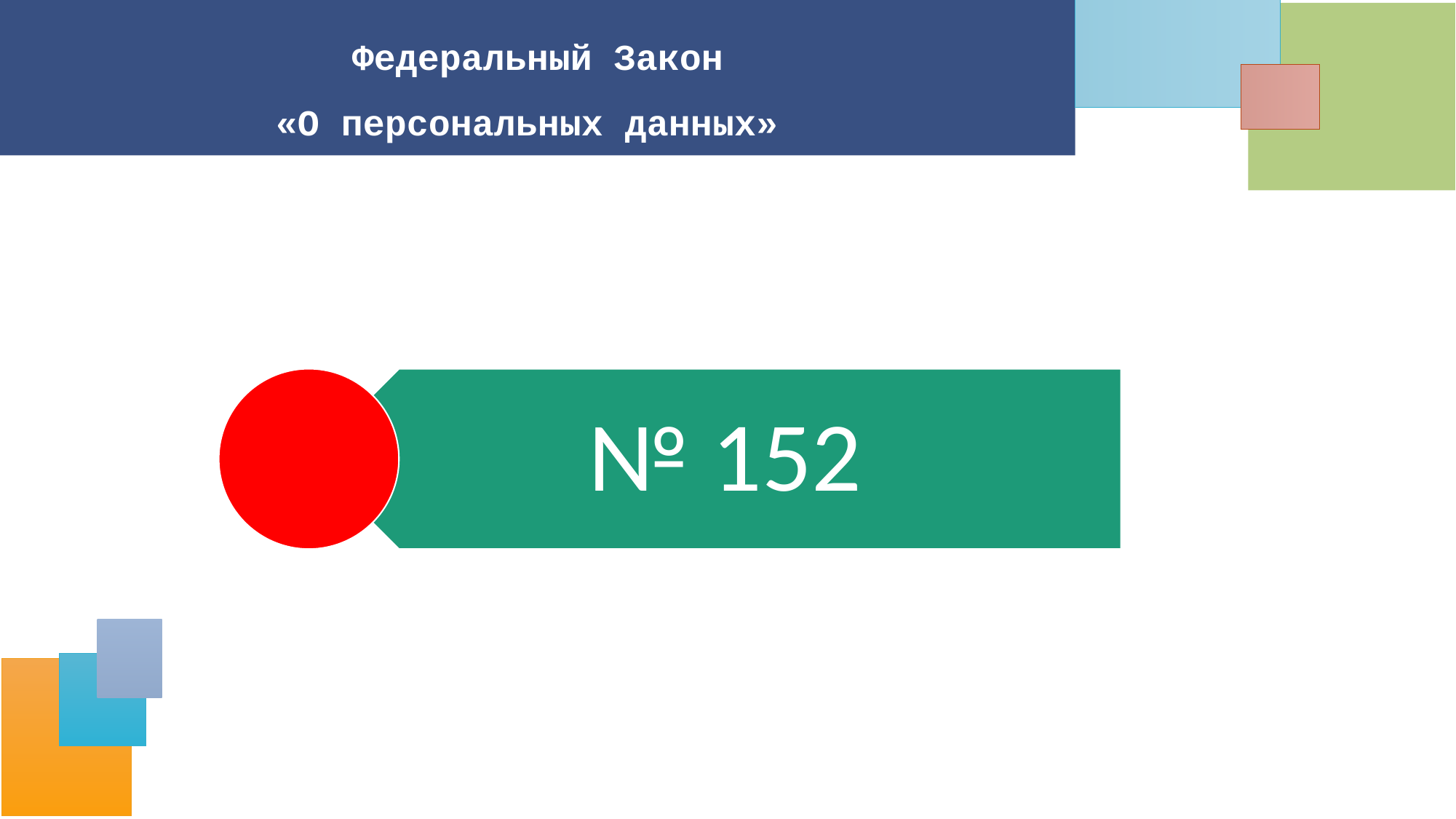

Федеральный Закон
«О персональных данных»

№ 152